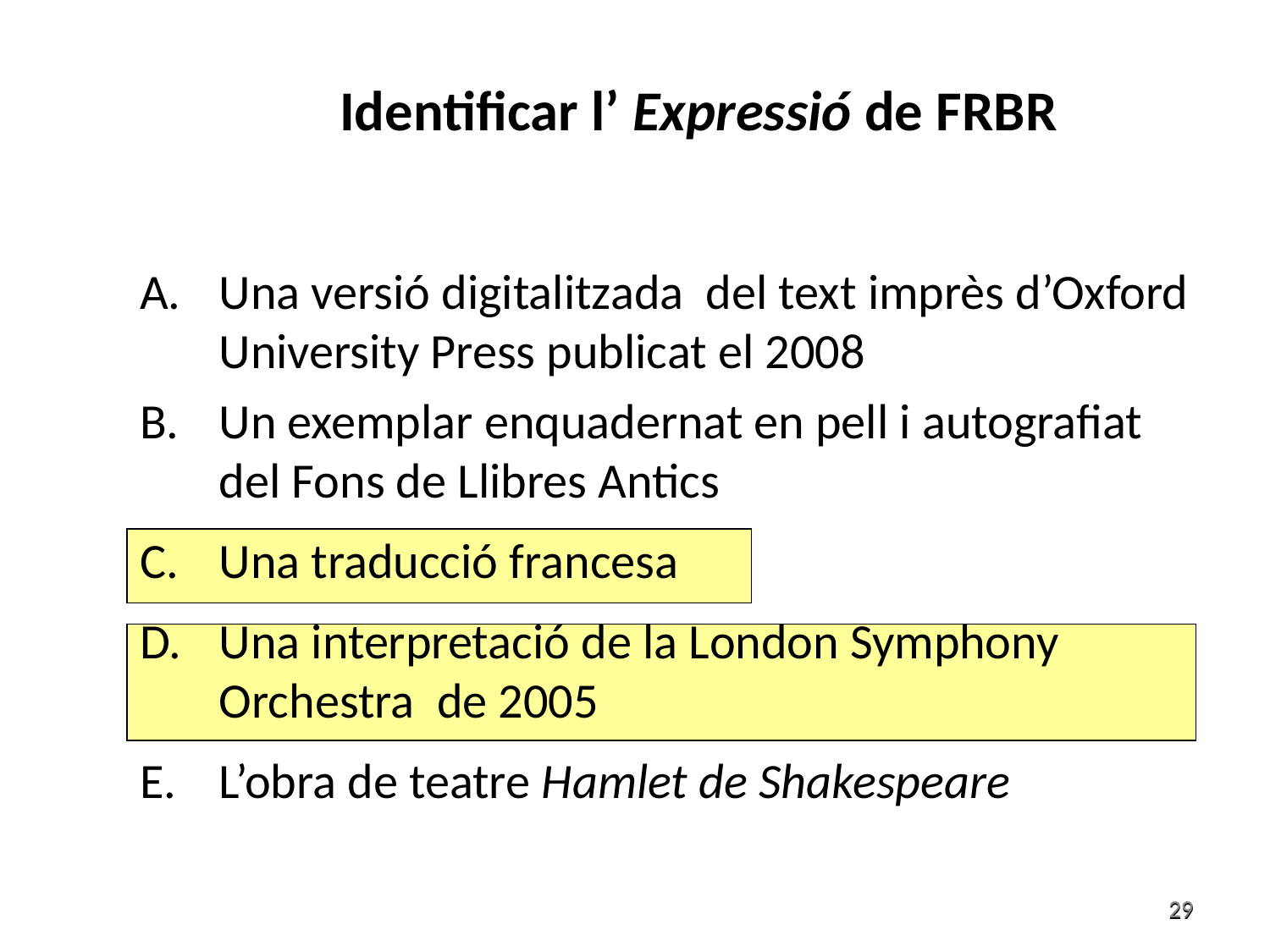

Identificar l’ Expressió de FRBR
Una versió digitalitzada  del text imprès d’Oxford University Press publicat el 2008
Un exemplar enquadernat en pell i autografiat  del Fons de Llibres Antics
Una traducció francesa
Una interpretació de la London Symphony Orchestra  de 2005
L’obra de teatre Hamlet de Shakespeare

29
29
29